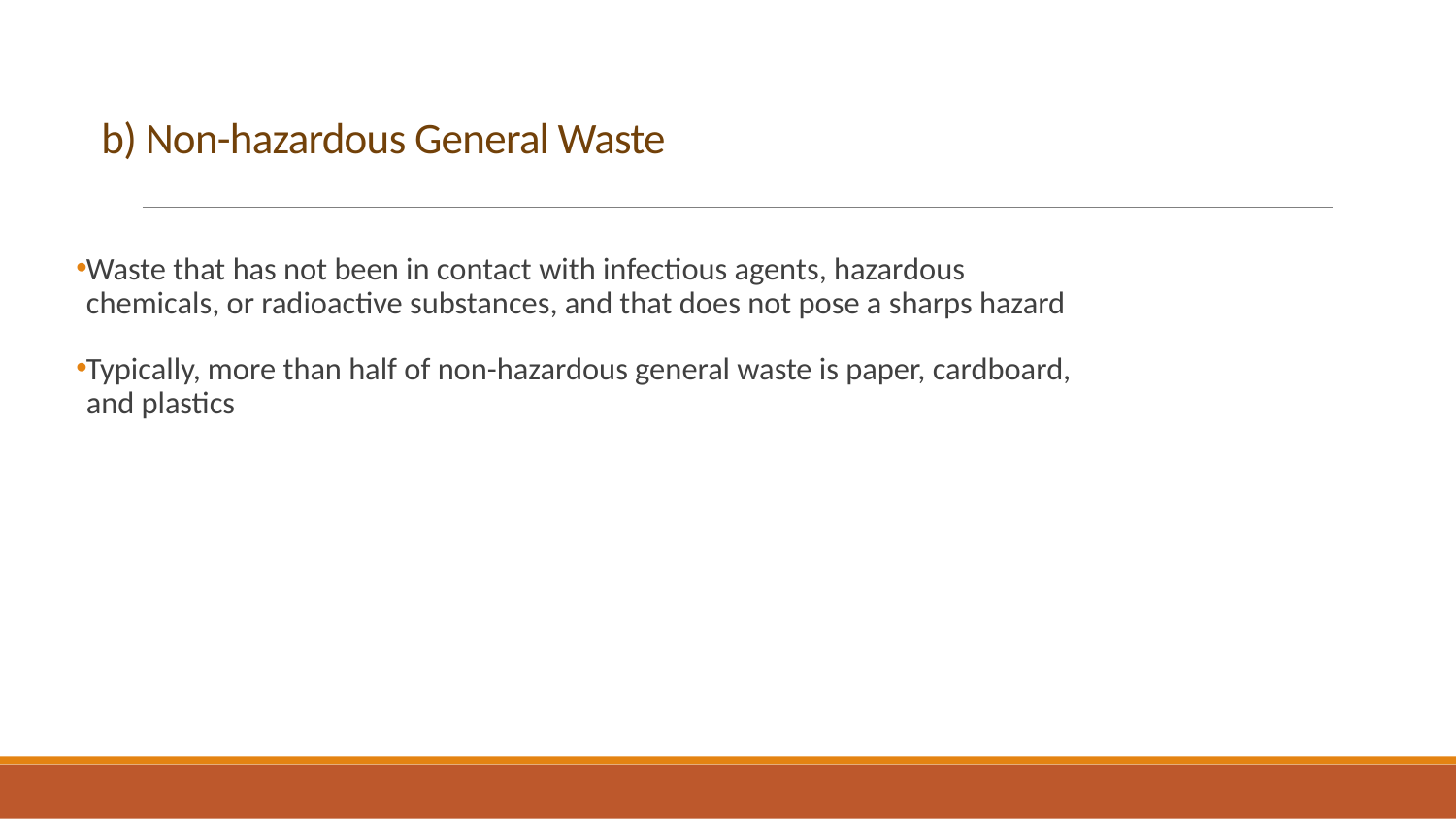

# b) Non-hazardous General Waste
Waste that has not been in contact with infectious agents, hazardous chemicals, or radioactive substances, and that does not pose a sharps hazard
Typically, more than half of non-hazardous general waste is paper, cardboard, and plastics